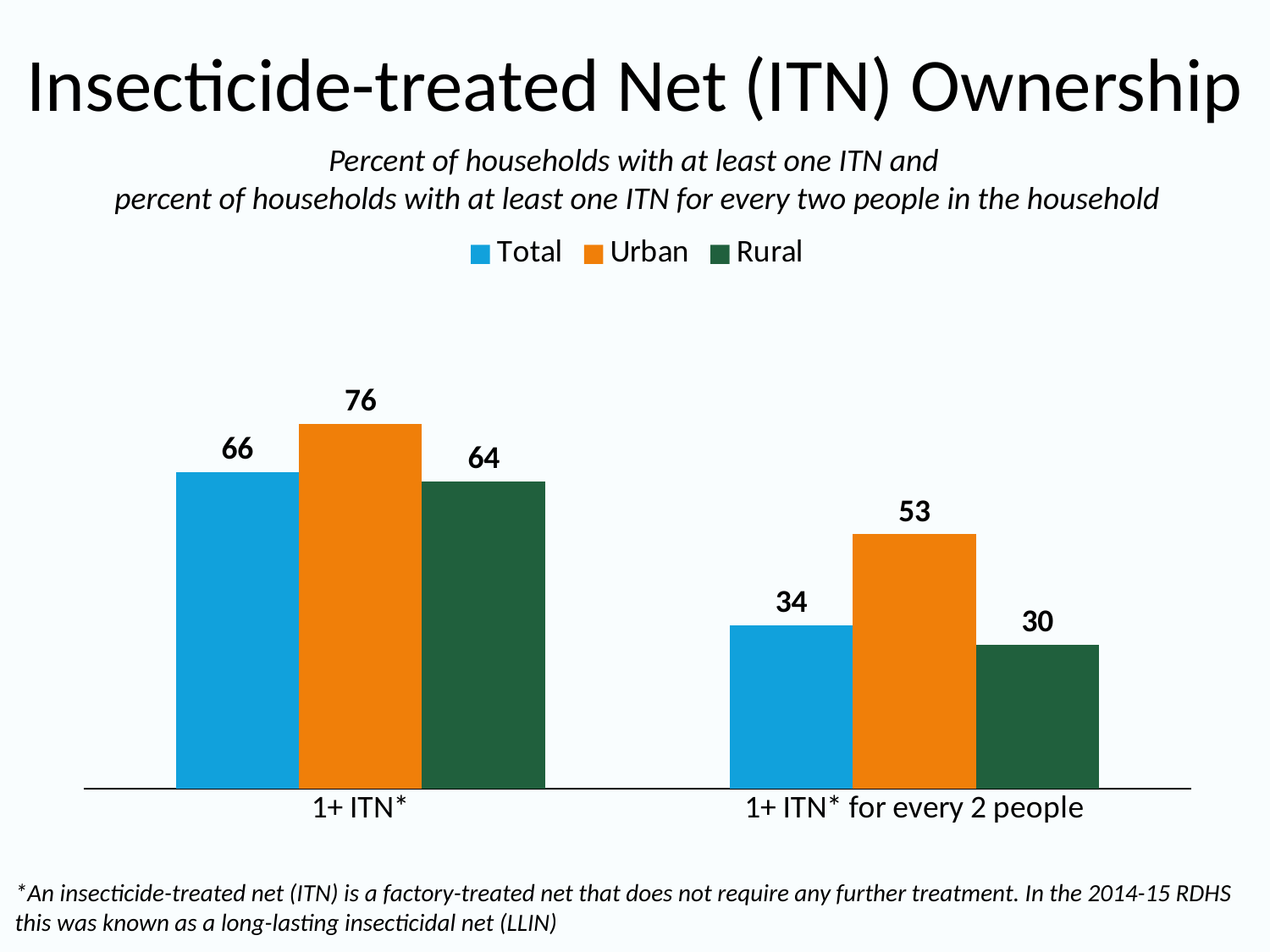

# Insecticide-treated Net (ITN) Ownership
Percent of households with at least one ITN and
percent of households with at least one ITN for every two people in the household

### Chart

| Category | Total | Urban | Rural |
|---|---|---|---|
| 1+ ITN* | 66.0 | 76.0 | 64.0 |
| 1+ ITN* for every 2 people | 34.0 | 53.0 | 30.0 |
*An insecticide-treated net (ITN) is a factory-treated net that does not require any further treatment. In the 2014-15 RDHS this was known as a long-lasting insecticidal net (LLIN)